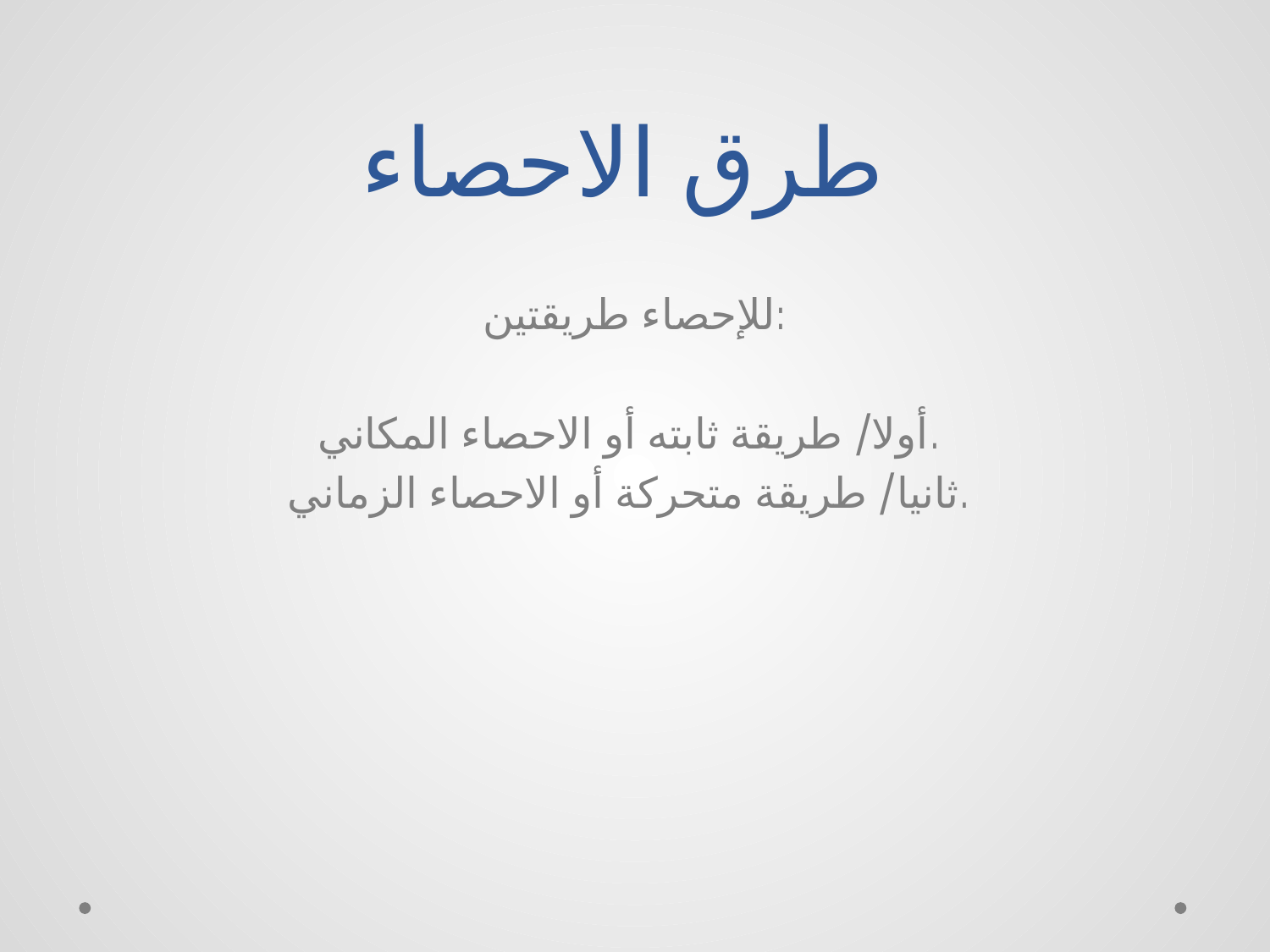

# طرق الاحصاء

للإحصاء طريقتين:

أولا/ طريقة ثابته أو الاحصاء المكاني.
ثانيا/ طريقة متحركة أو الاحصاء الزماني.